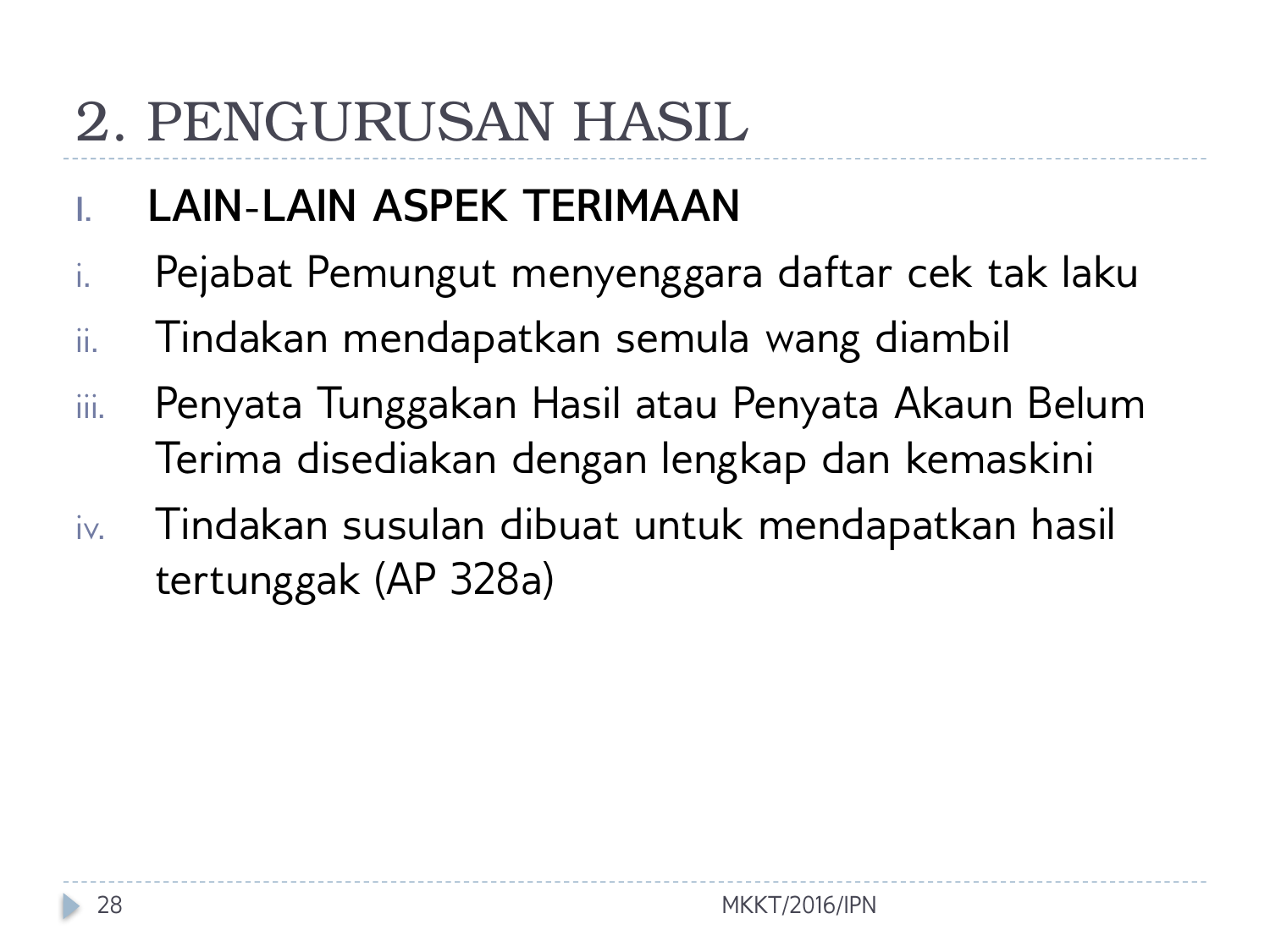

# 2. PENGURUSAN HASIL
LAIN-LAIN ASPEK TERIMAAN
Pejabat Pemungut menyenggara daftar cek tak laku
Tindakan mendapatkan semula wang diambil
Penyata Tunggakan Hasil atau Penyata Akaun Belum Terima disediakan dengan lengkap dan kemaskini
Tindakan susulan dibuat untuk mendapatkan hasil tertunggak (AP 328a)
28
MKKT/2016/IPN